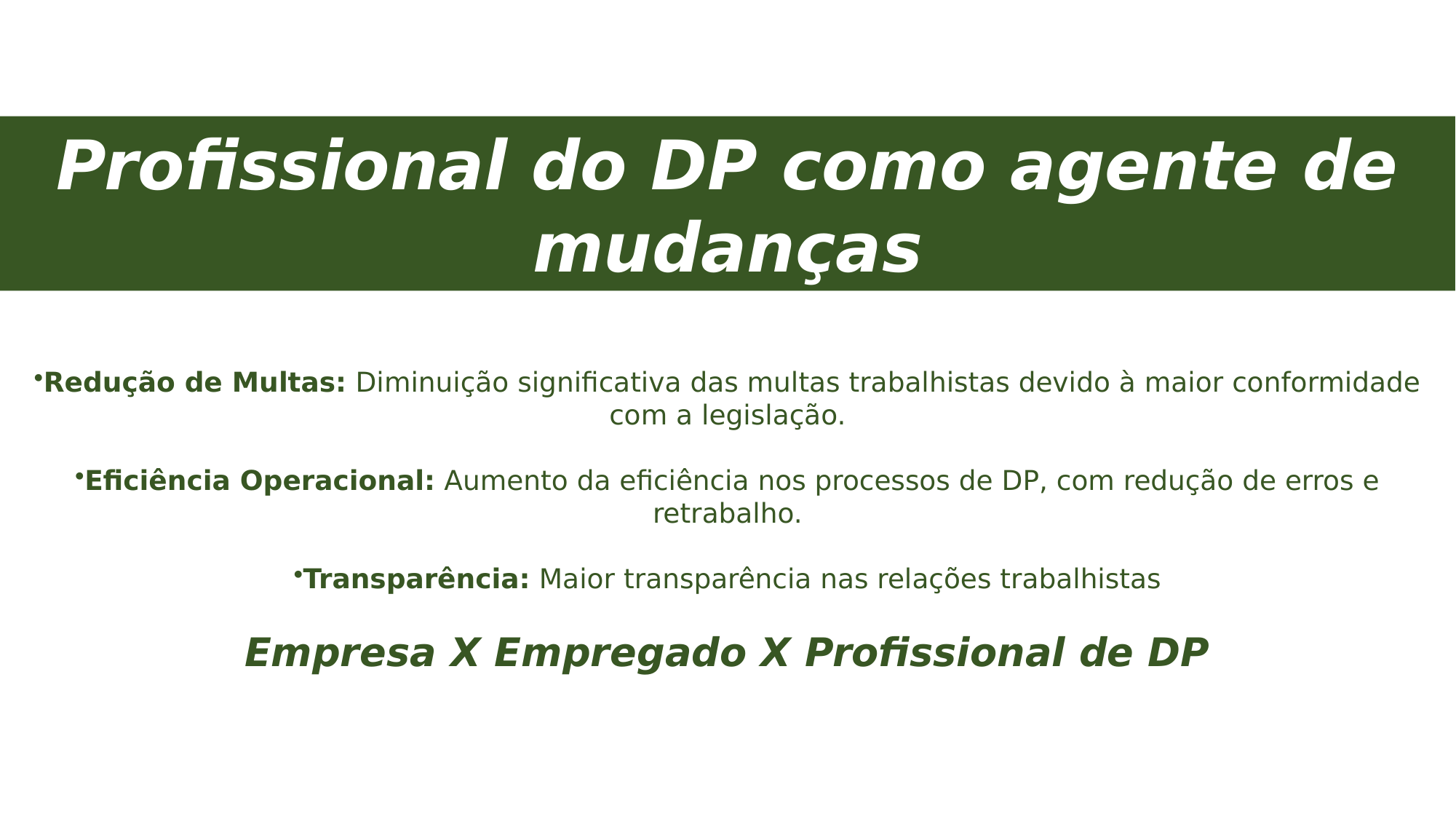

Profissional do DP como agente de mudanças
Redução de Multas: Diminuição significativa das multas trabalhistas devido à maior conformidade com a legislação.

Eficiência Operacional: Aumento da eficiência nos processos de DP, com redução de erros e retrabalho.

Transparência: Maior transparência nas relações trabalhistas

Empresa X Empregado X Profissional de DP